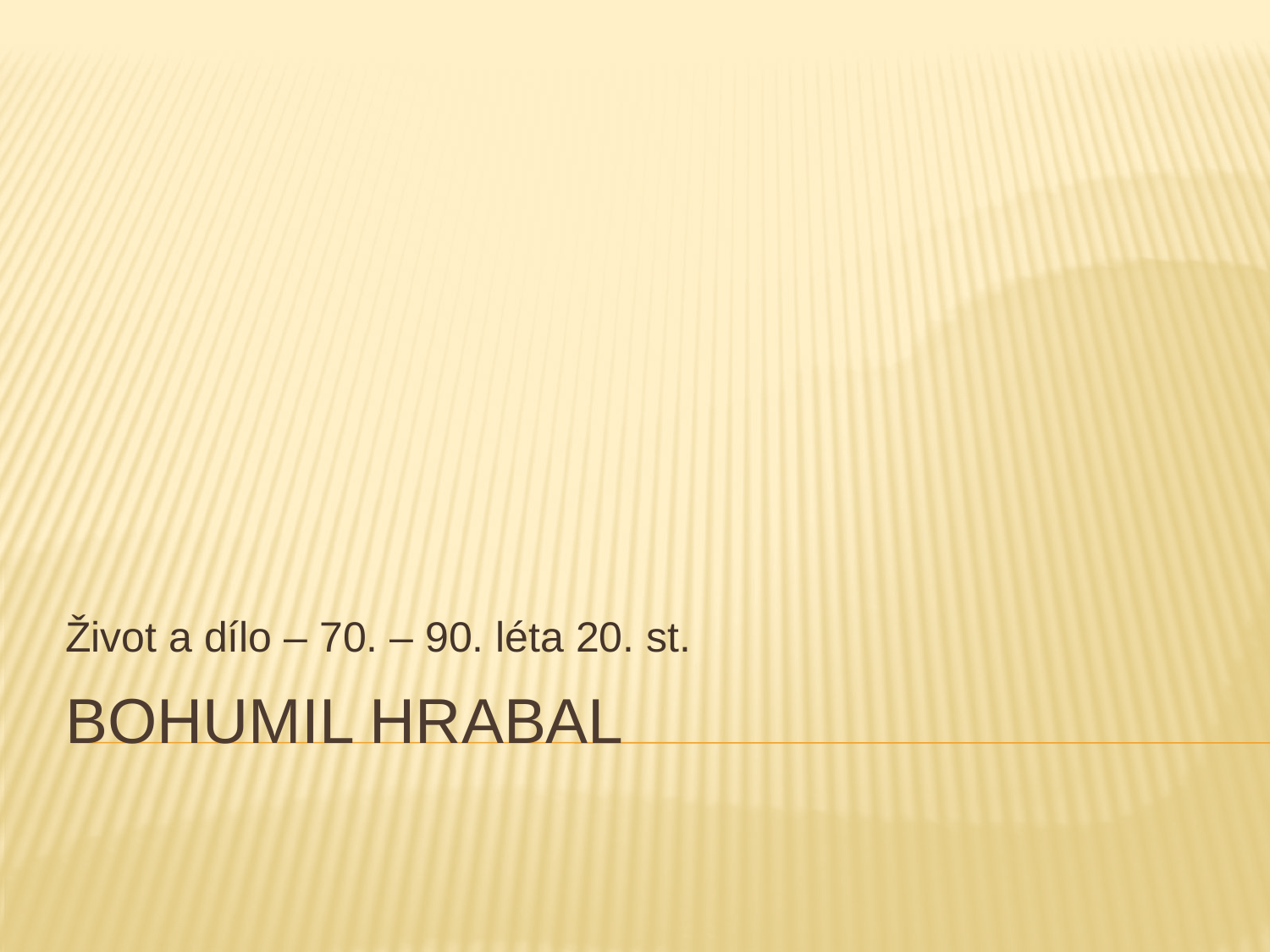

Život a dílo – 70. – 90. léta 20. st.
# Bohumil hrabal